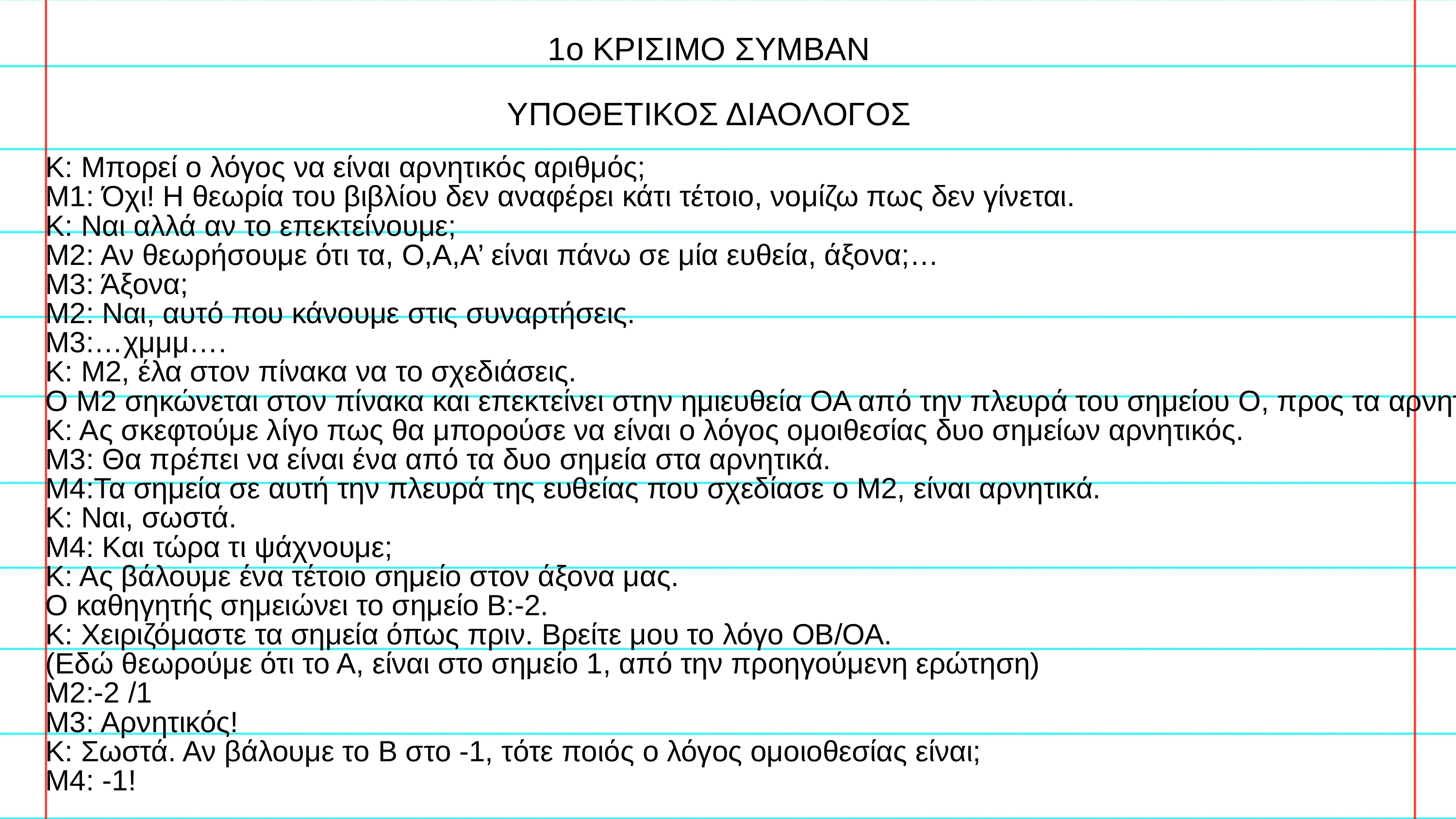

1ο ΚΡΙΣΙΜΟ ΣΥΜΒΑΝ

ΥΠΟΘΕΤΙΚΟΣ ΔΙΑΟΛΟΓΟΣ
Κ: Μπορεί ο λόγος να είναι αρνητικός αριθμός;
Μ1: Όχι! Η θεωρία του βιβλίου δεν αναφέρει κάτι τέτοιο, νομίζω πως δεν γίνεται.
Κ: Ναι αλλά αν το επεκτείνουμε;
Μ2: Αν θεωρήσουμε ότι τα, Ο,Α,Α’ είναι πάνω σε μία ευθεία, άξονα;…
Μ3: Άξονα;
Μ2: Ναι, αυτό που κάνουμε στις συναρτήσεις.
Μ3:…χμμμ….
Κ: Μ2, έλα στον πίνακα να το σχεδιάσεις.
Ο Μ2 σηκώνεται στον πίνακα και επεκτείνει στην ημιευθεία ΟΑ από την πλευρά του σημείου Ο, προς τα αρνητικά.
Κ: Ας σκεφτούμε λίγο πως θα μπορούσε να είναι ο λόγος ομοιθεσίας δυο σημείων αρνητικός.
Μ3: Θα πρέπει να είναι ένα από τα δυο σημεία στα αρνητικά.
Μ4:Τα σημεία σε αυτή την πλευρά της ευθείας που σχεδίασε ο Μ2, είναι αρνητικά.
Κ: Ναι, σωστά.
Μ4: Και τώρα τι ψάχνουμε;
Κ: Ας βάλουμε ένα τέτοιο σημείο στον άξονα μας.
Ο καθηγητής σημειώνει το σημείο Β:-2.
Κ: Χειριζόμαστε τα σημεία όπως πριν. Βρείτε μου το λόγο ΟΒ/ΟΑ.
(Εδώ θεωρούμε ότι το Α, είναι στο σημείο 1, από την προηγούμενη ερώτηση)
Μ2:-2 /1
Μ3: Αρνητικός!
Κ: Σωστά. Αν βάλουμε το Β στο -1, τότε ποιός ο λόγος ομοιοθεσίας είναι;
Μ4: -1!